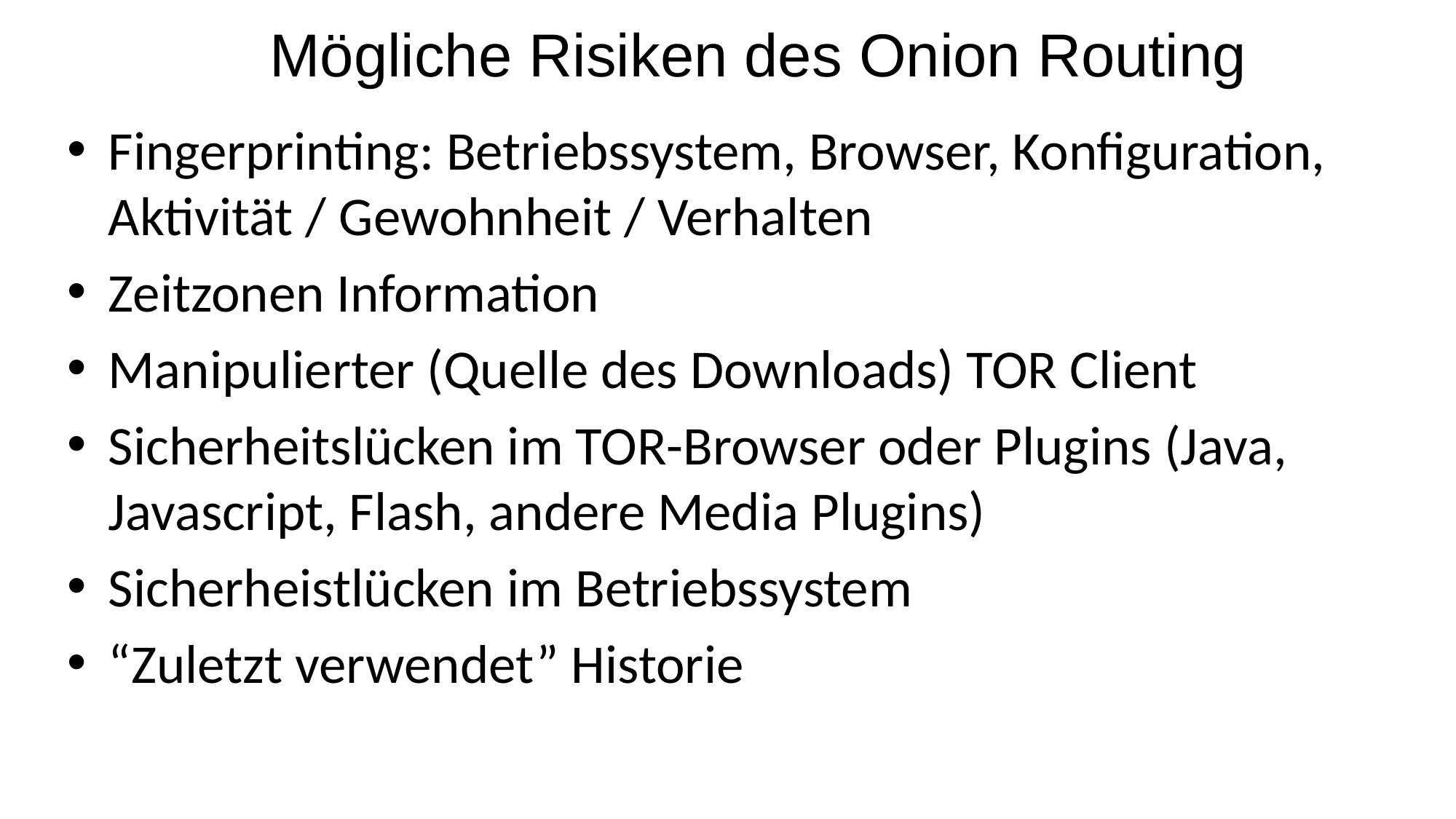

Mögliche Risiken des Onion Routing
Fingerprinting: Betriebssystem, Browser, Konfiguration, Aktivität / Gewohnheit / Verhalten
Zeitzonen Information
Manipulierter (Quelle des Downloads) TOR Client
Sicherheitslücken im TOR-Browser oder Plugins (Java, Javascript, Flash, andere Media Plugins)
Sicherheistlücken im Betriebssystem
“Zuletzt verwendet” Historie